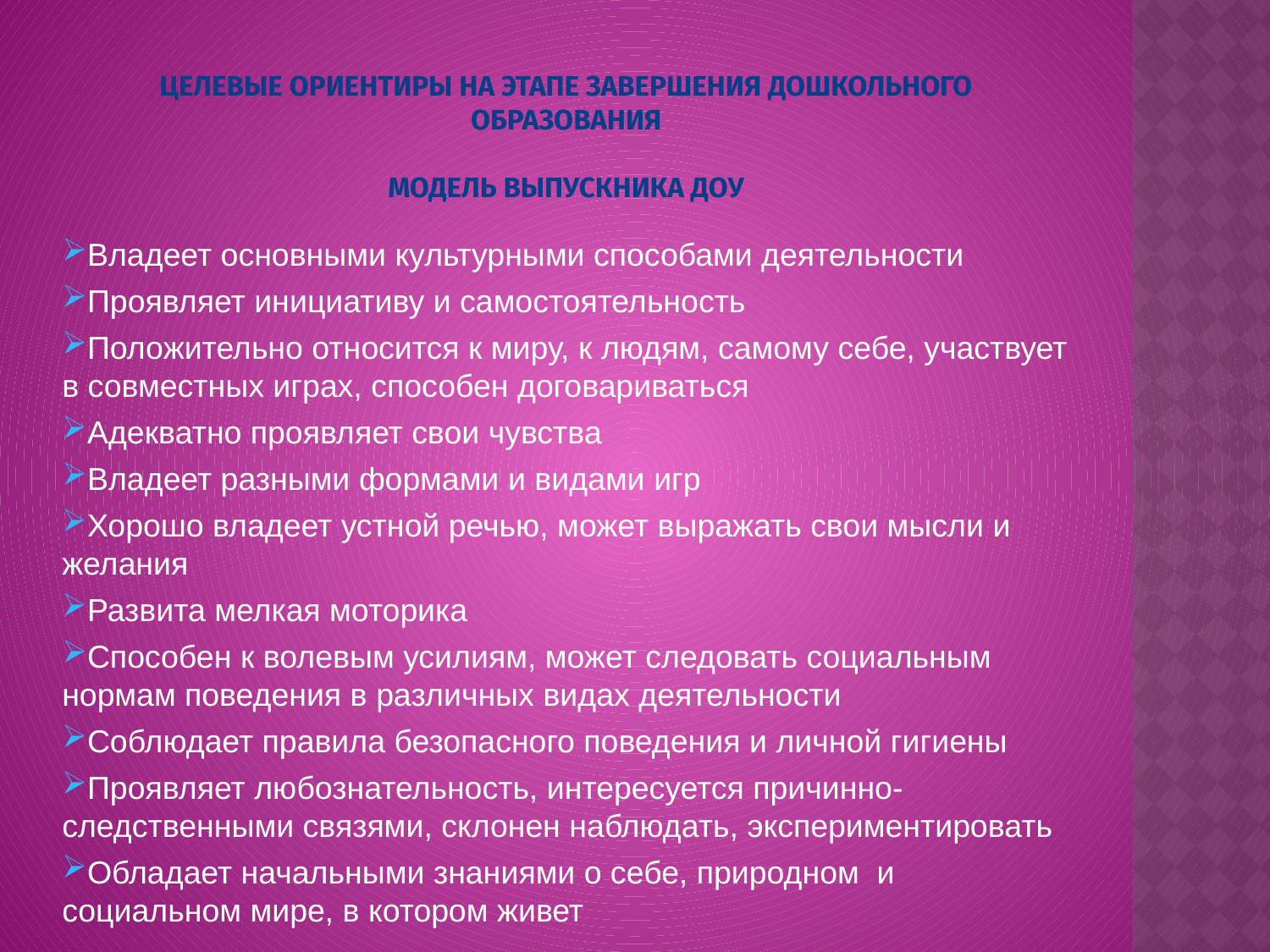

# Целевые ориентиры на этапе завершения дошкольного образования Модель выпускника ДОУ
Владеет основными культурными способами деятельности
Проявляет инициативу и самостоятельность
Положительно относится к миру, к людям, самому себе, участвует  в совместных играх, способен договариваться
Адекватно проявляет свои чувства
Владеет разными формами и видами игр
Хорошо владеет устной речью, может выражать свои мысли и желания
Развита мелкая моторика
Способен к волевым усилиям, может следовать социальным нормам поведения в различных видах деятельности
Соблюдает правила безопасного поведения и личной гигиены
Проявляет любознательность, интересуется причинно-следственными связями, склонен наблюдать, экспериментировать
Обладает начальными знаниями о себе, природном  и социальном мире, в котором живет